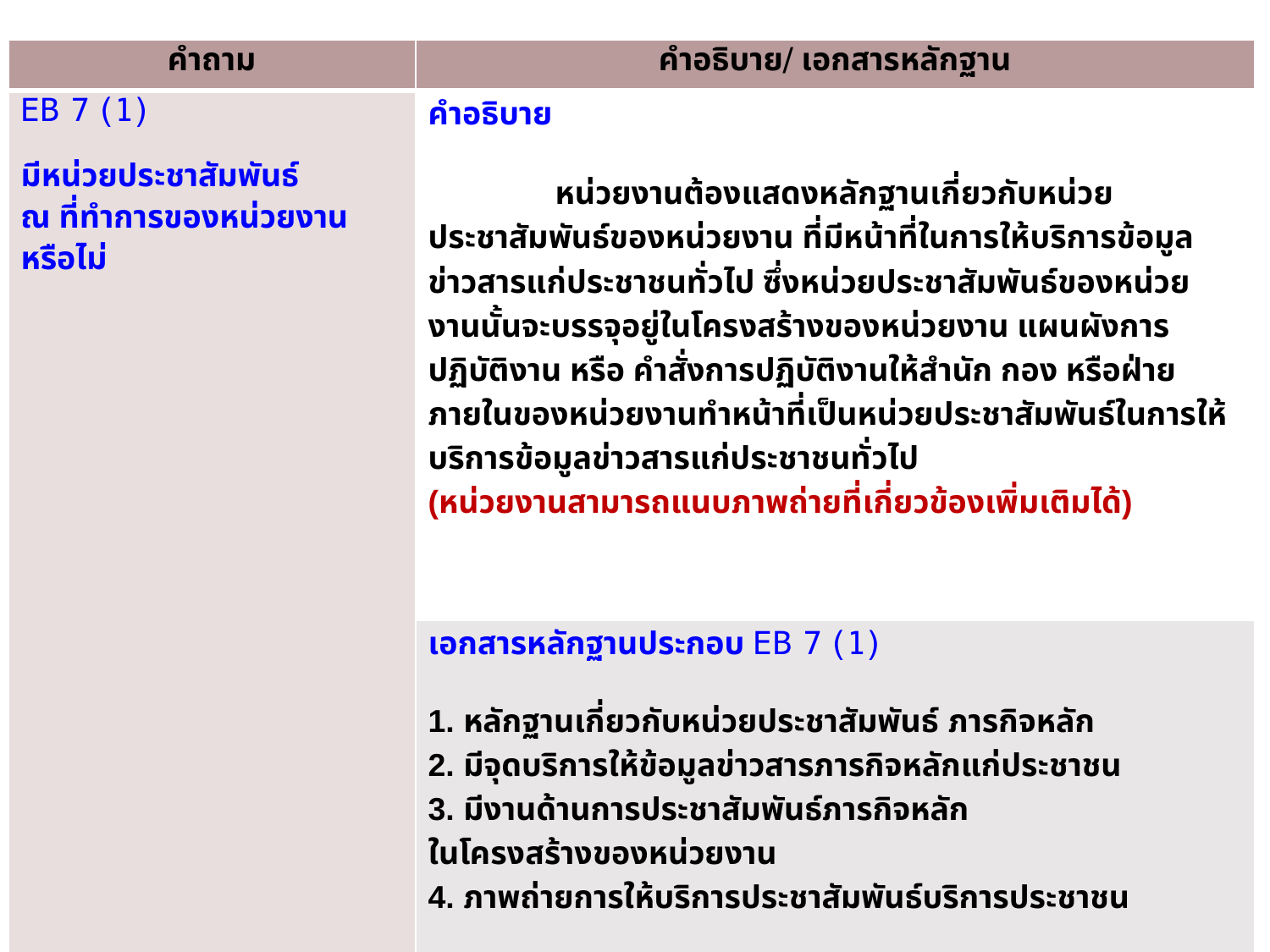

| คำถาม | คำอธิบาย/เอกสารหลักฐาน |
| --- | --- |
| EB 7 (1) มีหน่วยประชาสัมพันธ์ ณ ที่ทำการของหน่วยงาน หรือไม่ | คำอธิบาย หน่วยงานต้องแสดงหลักฐานเกี่ยวกับหน่วยประชาสัมพันธ์ของหน่วยงาน ที่มีหน้าที่ในการให้บริการข้อมูลข่าวสารแก่ประชาชนทั่วไป ซึ่งหน่วยประชาสัมพันธ์ของหน่วยงานนั้นจะบรรจุอยู่ในโครงสร้างของหน่วยงาน แผนผังการปฏิบัติงาน หรือ คำสั่งการปฏิบัติงานให้สำนัก กอง หรือฝ่าย ภายในของหน่วยงานทำหน้าที่เป็นหน่วยประชาสัมพันธ์ในการให้บริการข้อมูลข่าวสารแก่ประชาชนทั่วไป (หน่วยงานสามารถแนบภาพถ่ายที่เกี่ยวข้องเพิ่มเติมได้) |
|  | เอกสารหลักฐานประกอบ EB 7 (1) 1. หลักฐานเกี่ยวกับหน่วยประชาสัมพันธ์ ภารกิจหลัก 2. มีจุดบริการให้ข้อมูลข่าวสารภารกิจหลักแก่ประชาชน 3. มีงานด้านการประชาสัมพันธ์ภารกิจหลัก ในโครงสร้างของหน่วยงาน 4. ภาพถ่ายการให้บริการประชาสัมพันธ์บริการประชาชน |